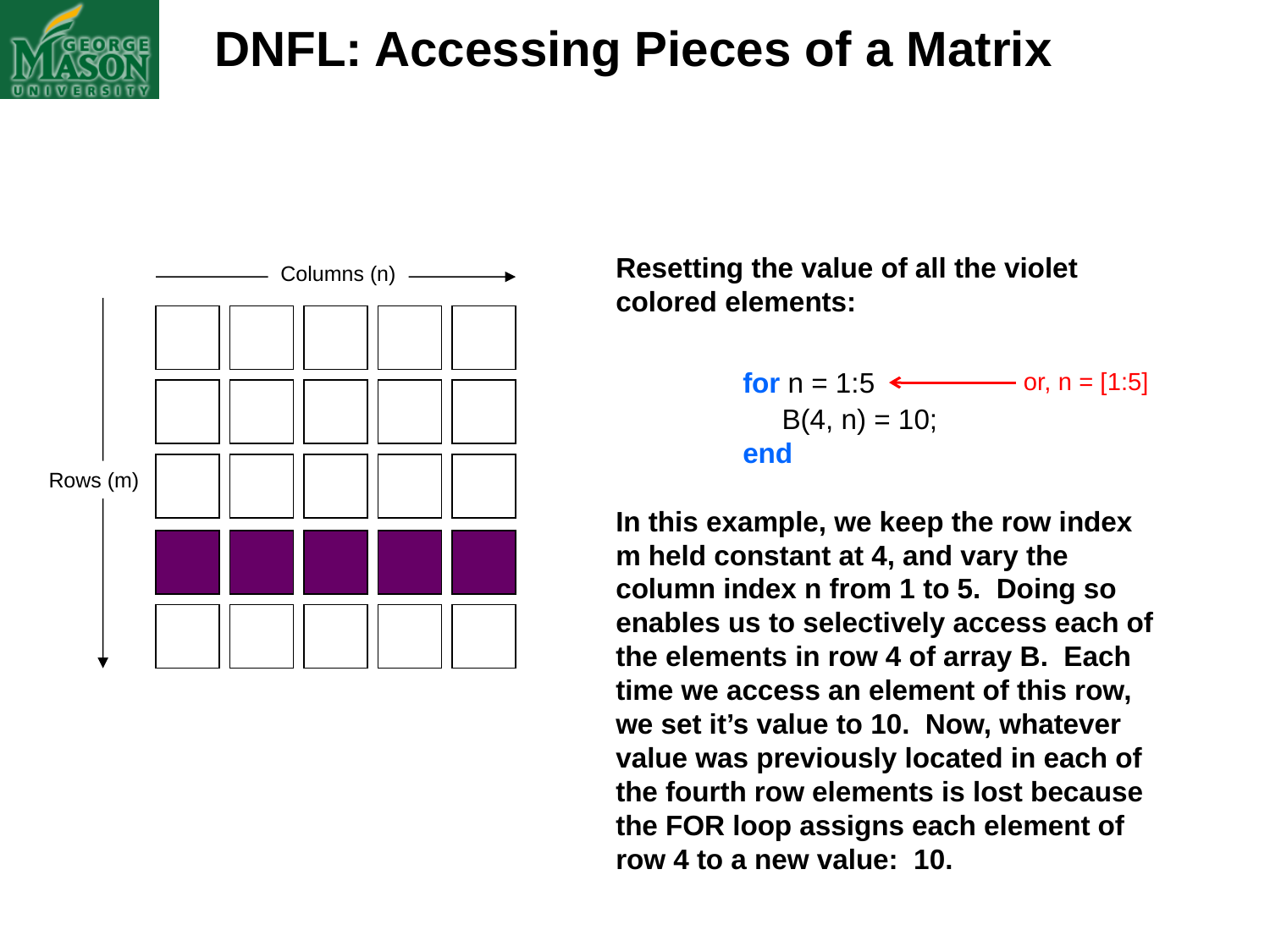

DNFL: Accessing Pieces of a Matrix
Resetting the value of all the violet colored elements:

   	for n = 1:5
       	     B(4, n) = 10;
   	end
Columns (n)

or, n = [1:5]

Rows (m)
In this example, we keep the row index m held constant at 4, and vary the column index n from 1 to 5.  Doing so enables us to selectively access each of the elements in row 4 of array B.  Each time we access an element of this row, we set it’s value to 10.  Now, whatever value was previously located in each of the fourth row elements is lost because the FOR loop assigns each element of row 4 to a new value:  10.